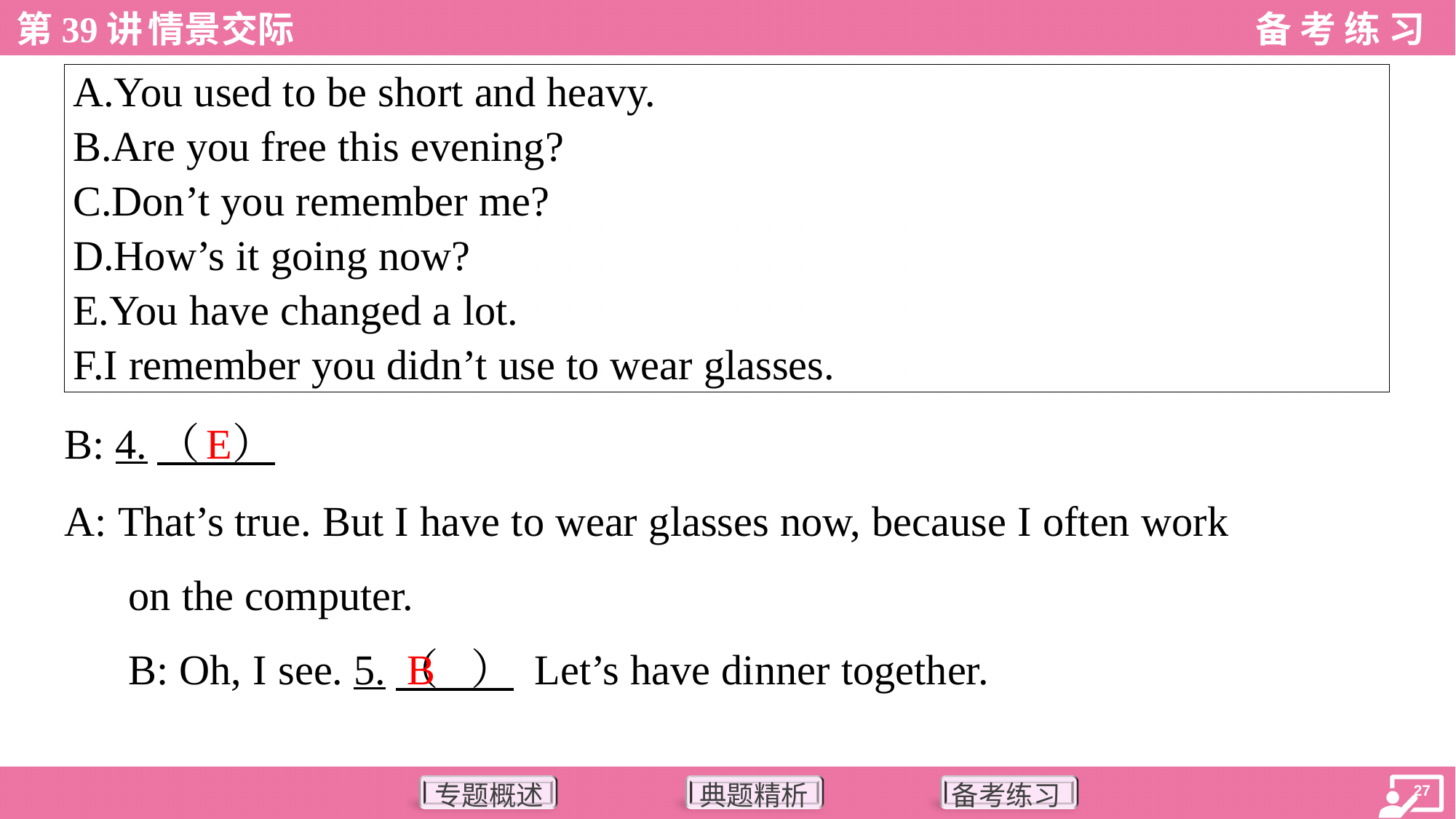

| A.You used to be short and heavy. B.Are you free this evening? C.Don’t you remember me? D.How’s it going now? E.You have changed a lot. F.I remember you didn’t use to wear glasses. |
| --- |
E
B: 4.（   ）
A: That’s true. But I have to wear glasses now, because I often work
on the computer.
B: Oh, I see. 5.（   ） Let’s have dinner together.
B